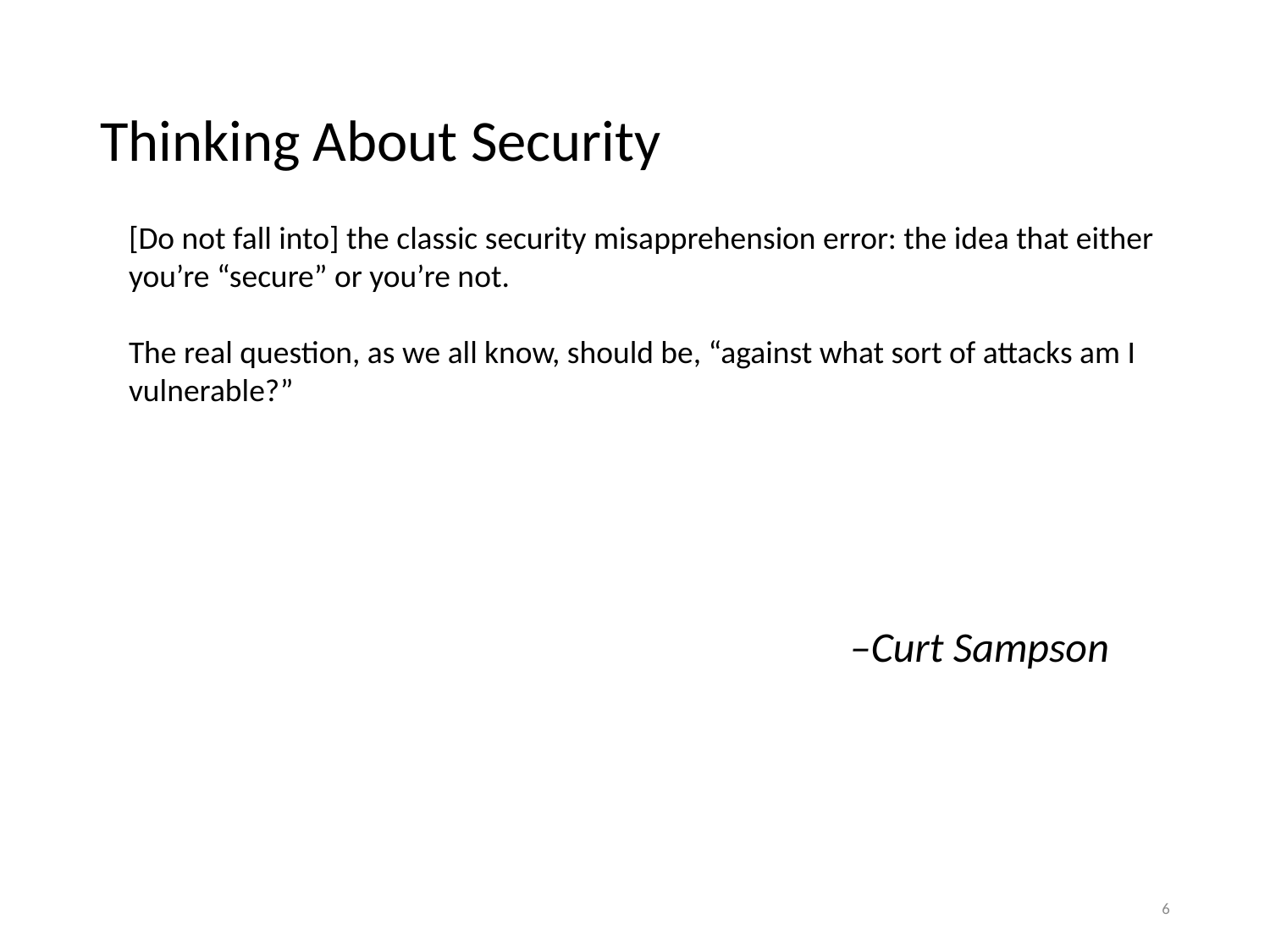

# Thinking About Security
[Do not fall into] the classic security misapprehension error: the idea that either you’re “secure” or you’re not.

The real question, as we all know, should be, “against what sort of attacks am I vulnerable?”
–Curt Sampson
6